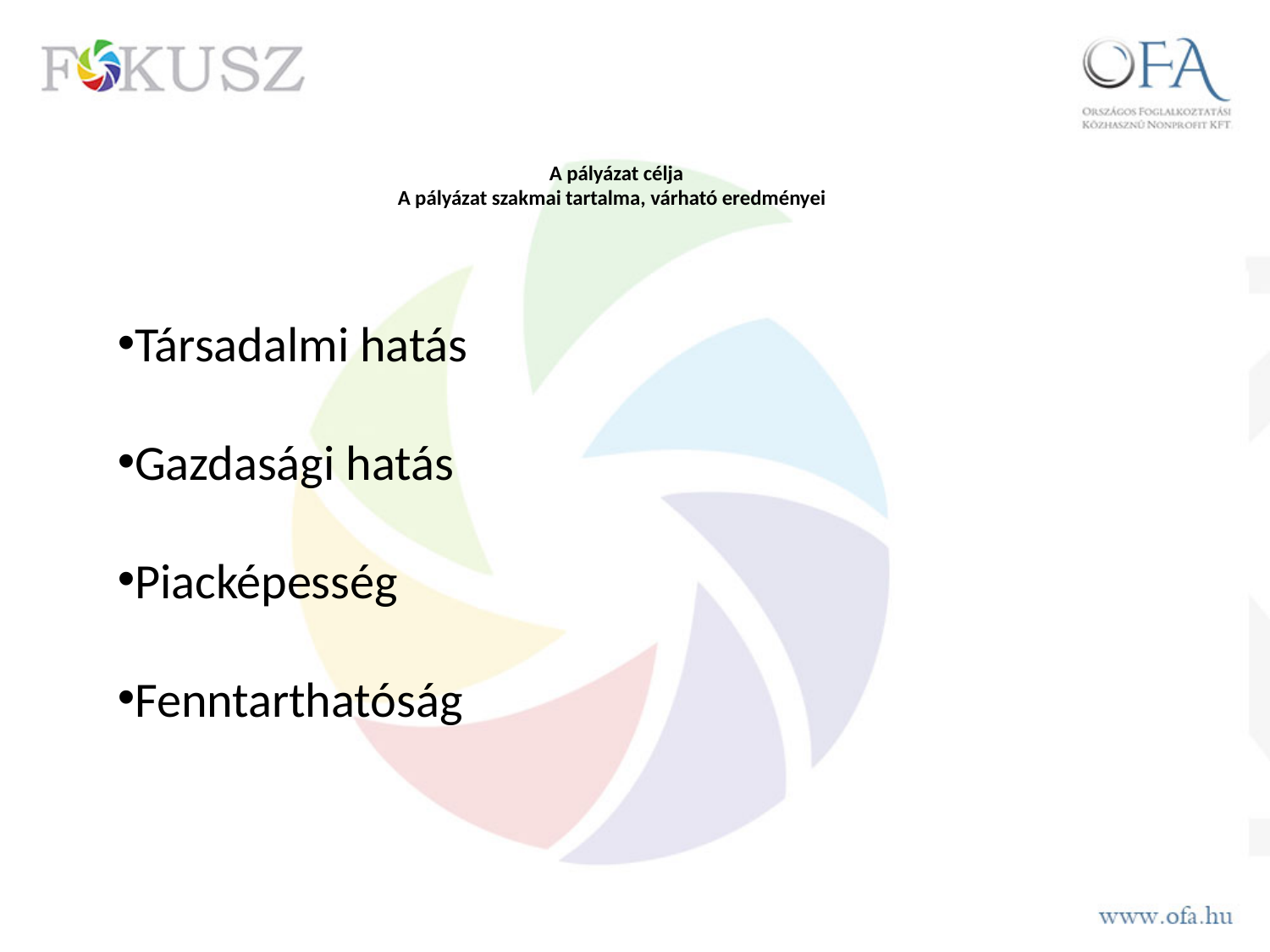

# A pályázat célja A pályázat szakmai tartalma, várható eredményei

Társadalmi hatás

Gazdasági hatás

Piacképesség

Fenntarthatóság